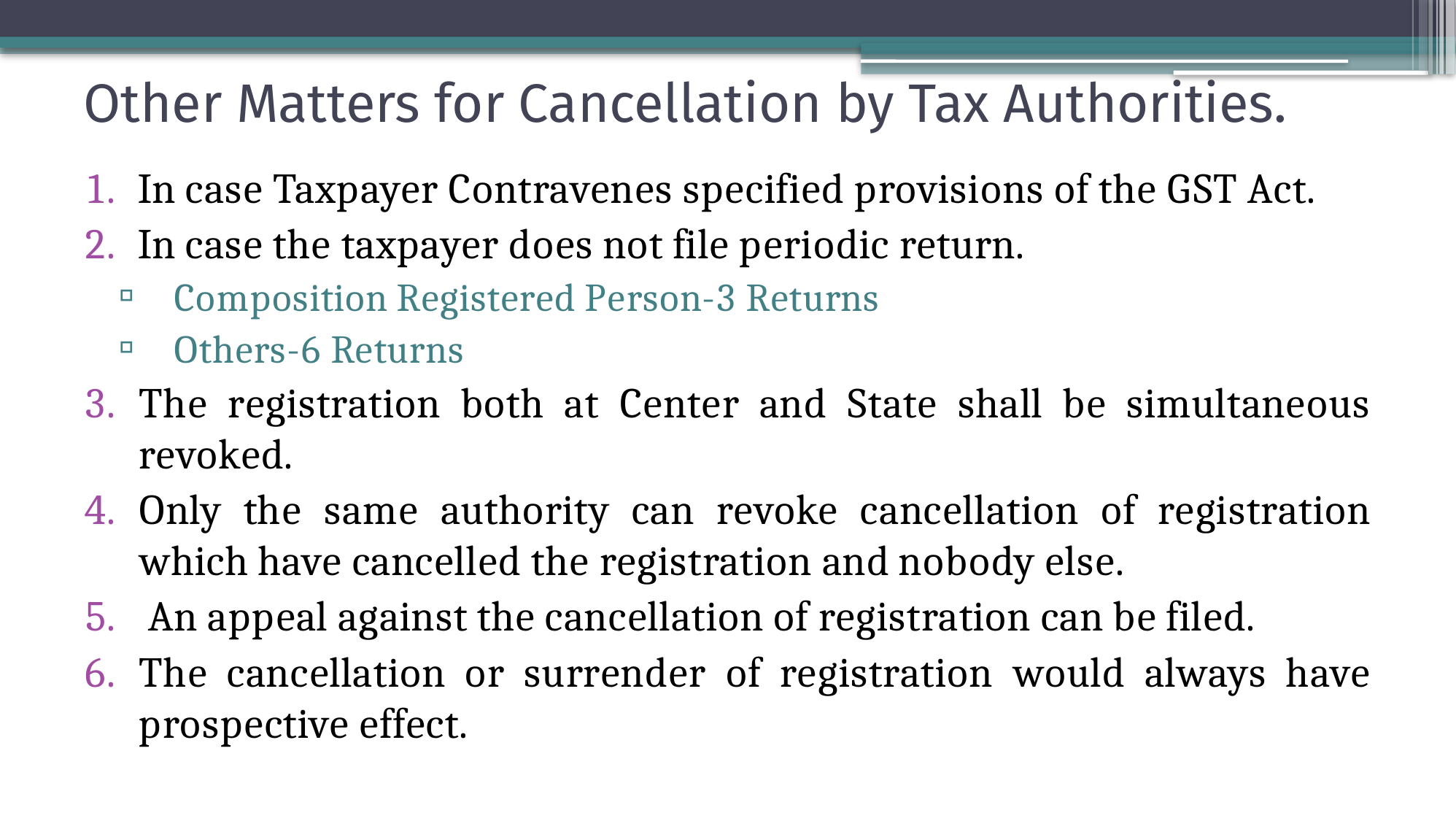

# Other Matters for Cancellation by Tax Authorities.
In case Taxpayer Contravenes specified provisions of the GST Act.
In case the taxpayer does not file periodic return.
Composition Registered Person-3 Returns
Others-6 Returns
The registration both at Center and State shall be simultaneous revoked.
Only the same authority can revoke cancellation of registration which have cancelled the registration and nobody else.
 An appeal against the cancellation of registration can be filed.
The cancellation or surrender of registration would always have prospective effect.